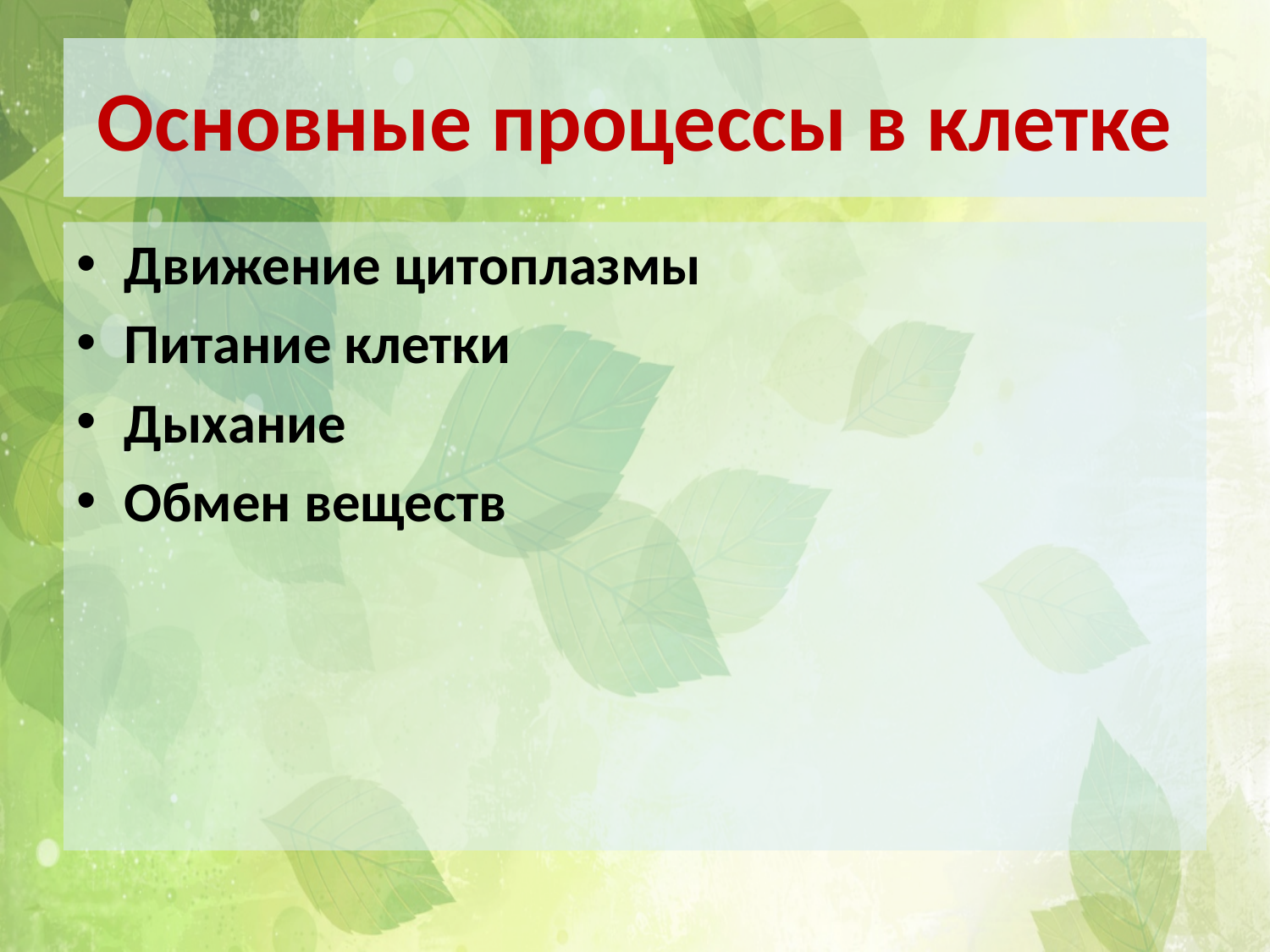

# Основные процессы в клетке
Движение цитоплазмы
Питание клетки
Дыхание
Обмен веществ